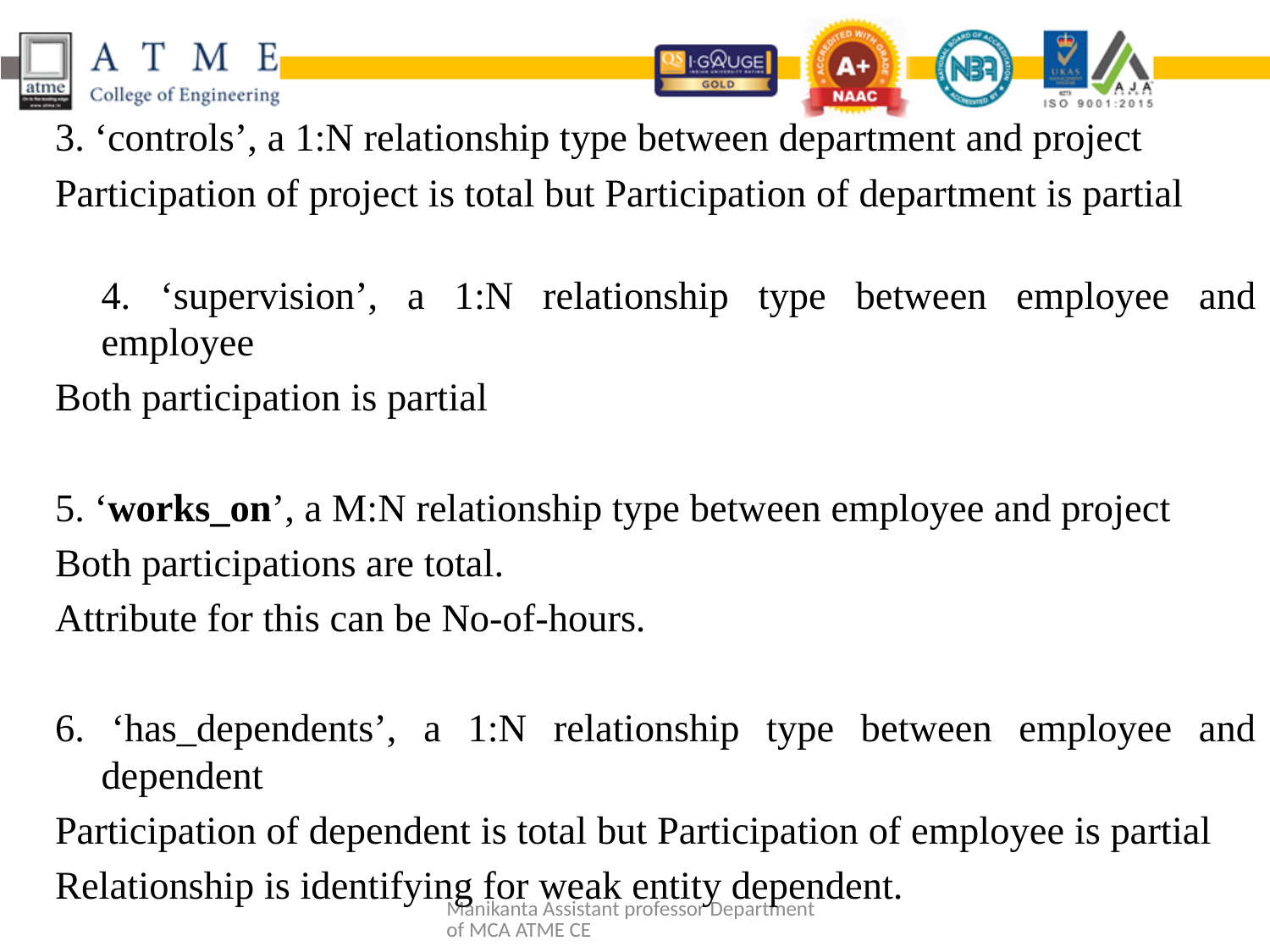

3. ‘controls’, a 1:N relationship type between department and project
Participation of project is total but Participation of department is partial
4. ‘supervision’, a 1:N relationship type between employee and employee
Both participation is partial

5. ‘works_on’, a M:N relationship type between employee and project
Both participations are total.
Attribute for this can be No-of-hours.

6. ‘has_dependents’, a 1:N relationship type between employee and dependent
Participation of dependent is total but Participation of employee is partial
Relationship is identifying for weak entity dependent.

Manikanta Assistant professor Department of MCA ATME CE